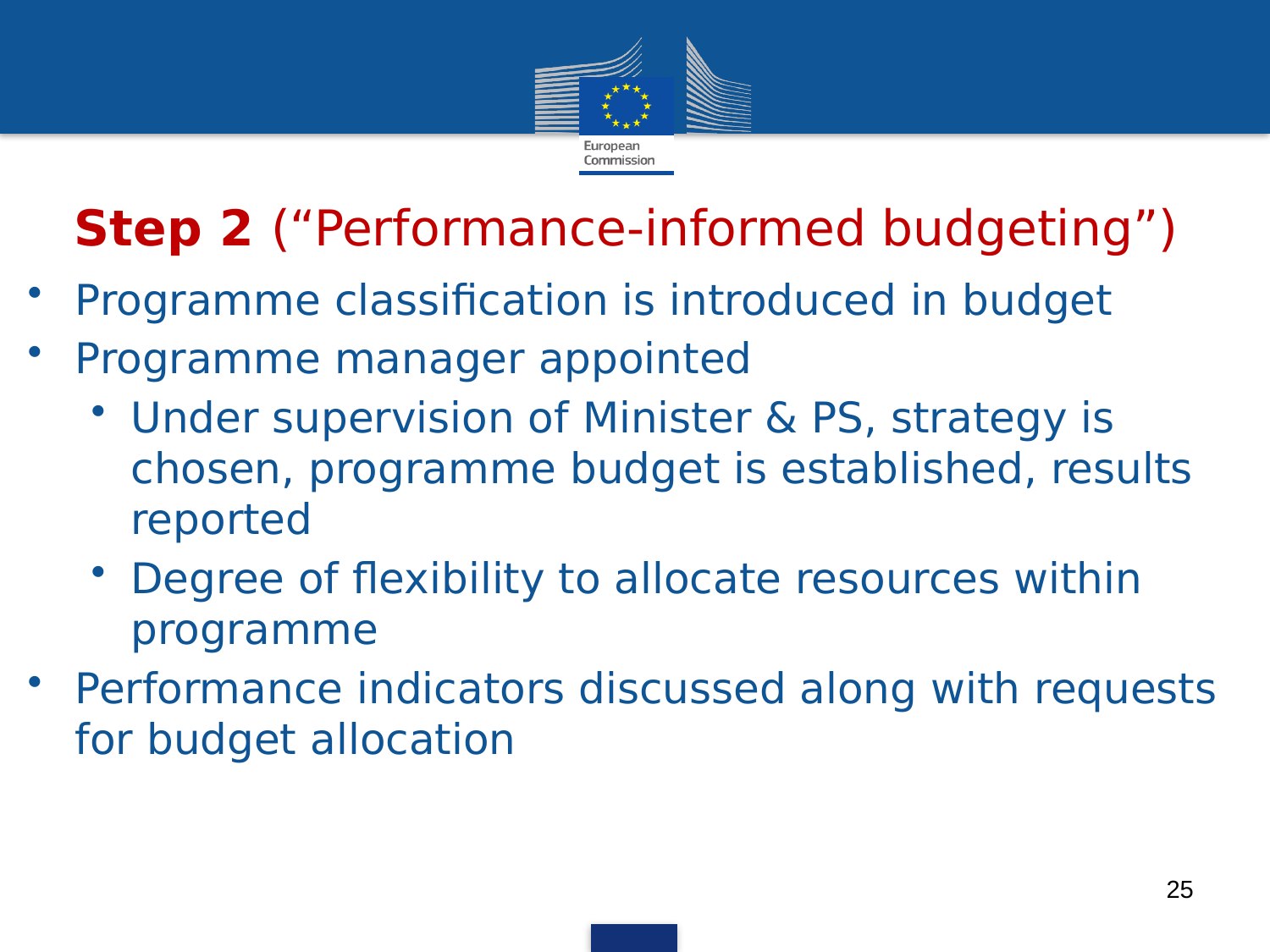

# Step 2 (“Performance-informed budgeting”)
Programme classification is introduced in budget
Programme manager appointed
Under supervision of Minister & PS, strategy is chosen, programme budget is established, results reported
Degree of flexibility to allocate resources within programme
Performance indicators discussed along with requests for budget allocation
25